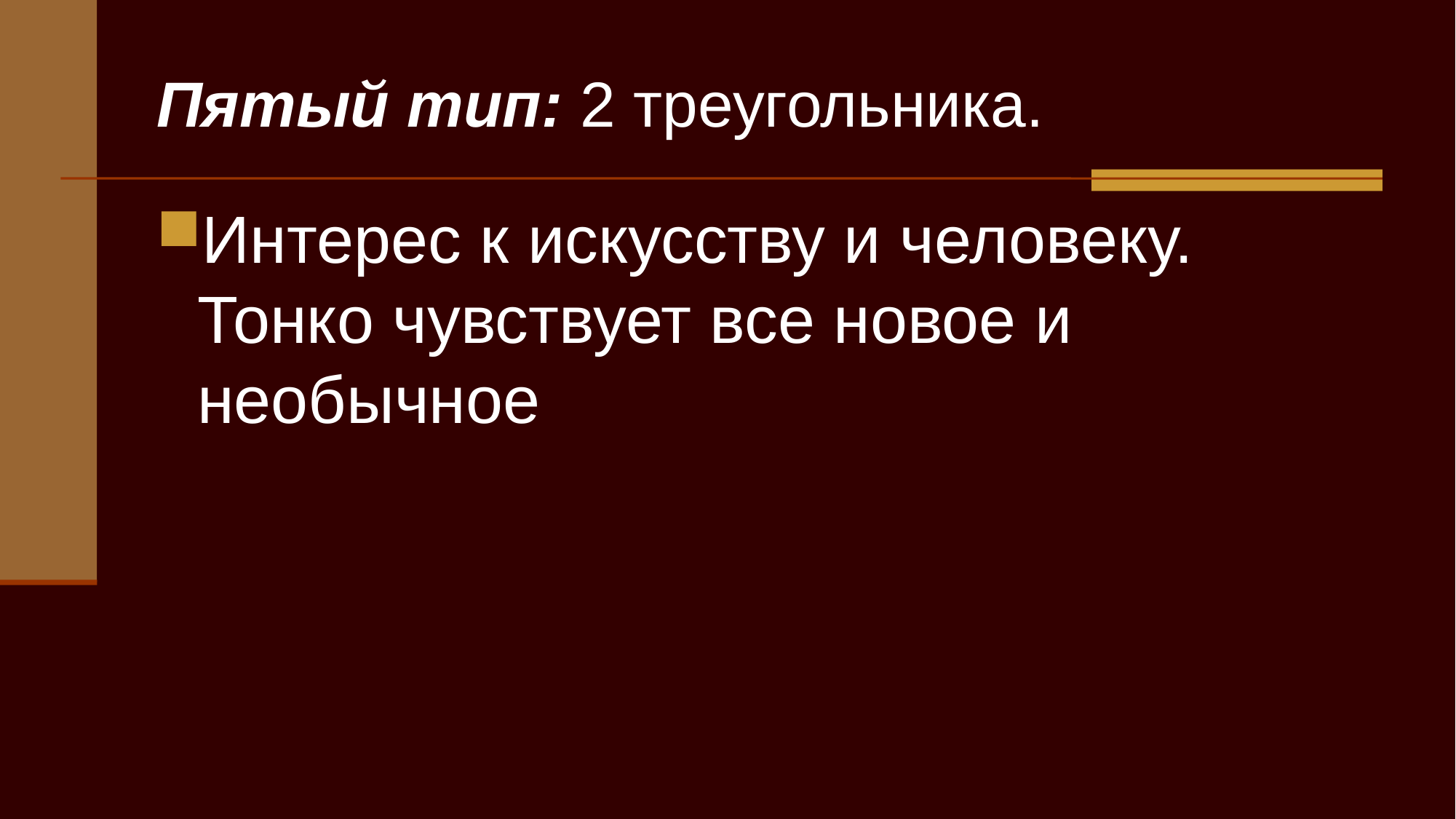

# Пятый тип: 2 треугольника.
Интерес к искусству и человеку. Тонко чувствует все новое и необычное